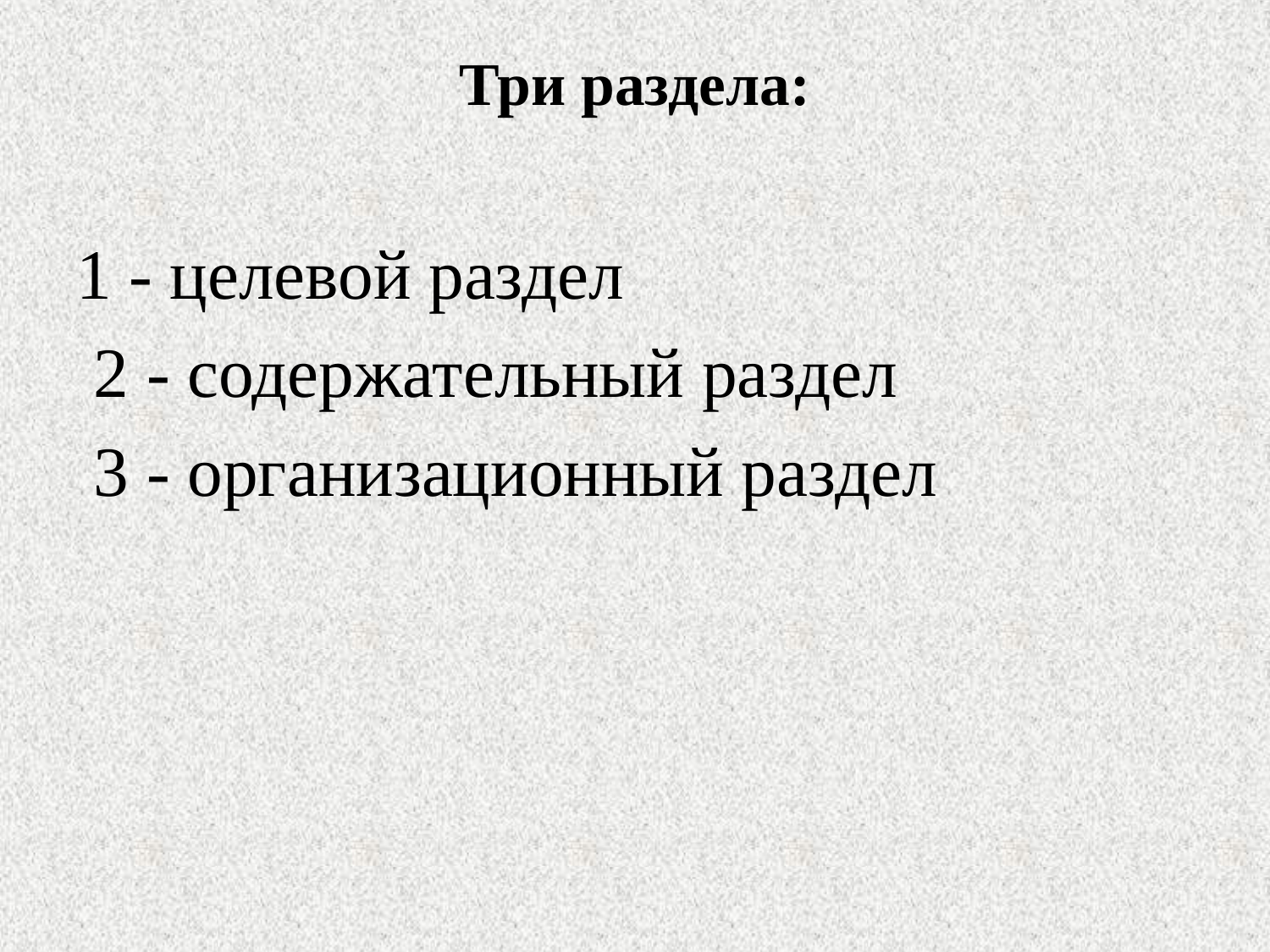

# Три раздела:
1 - целевой раздел
 2 - содержательный раздел
 3 - организационный раздел